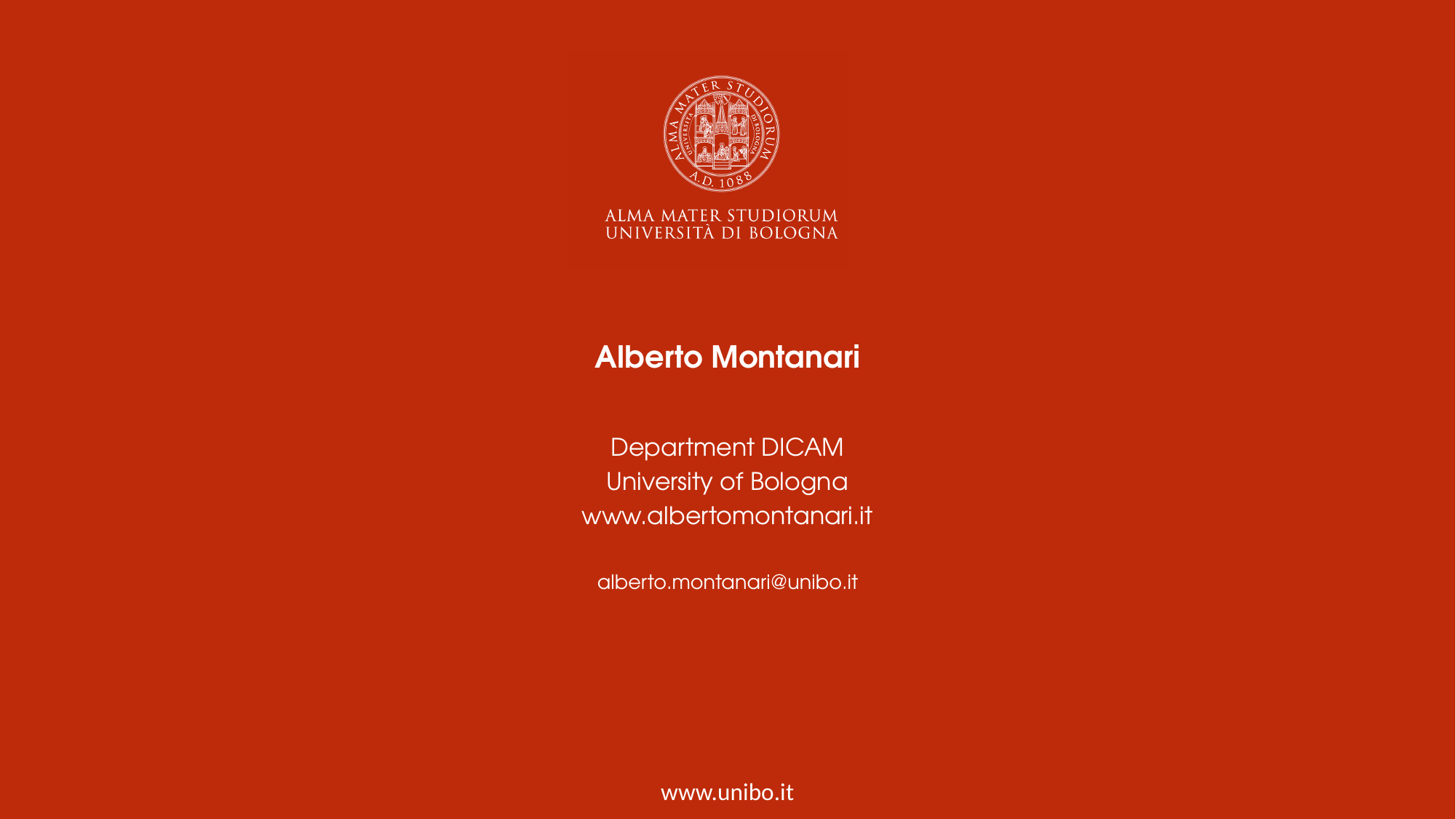

Alberto Montanari
Department DICAM
University of Bologna
www.albertomontanari.it
alberto.montanari@unibo.it